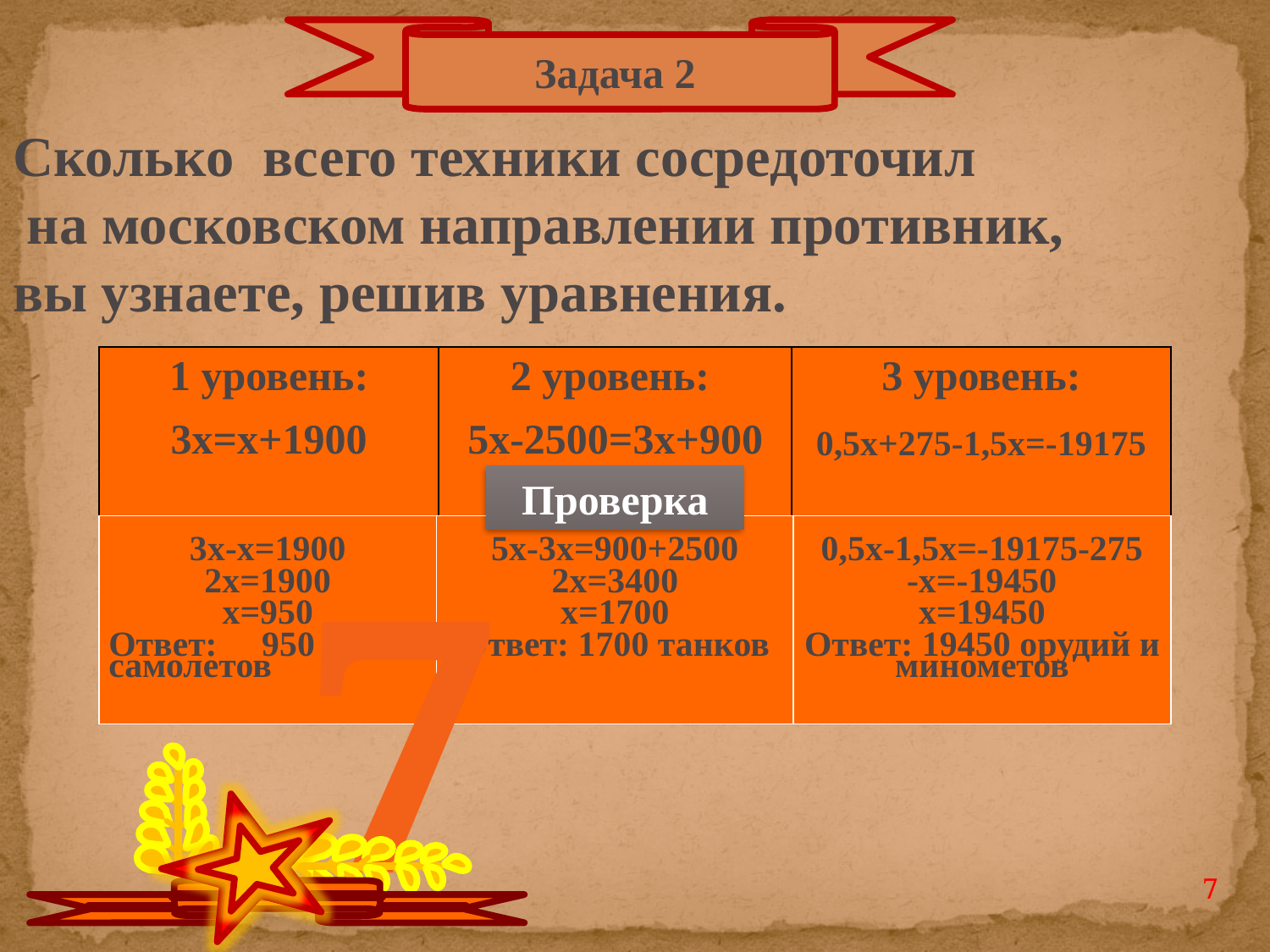

Задача 2
Сколько  всего техники сосредоточил
 на московском направлении противник,
вы узнаете, решив уравнения.

| 1 уровень: 3х=х+1900 | 2 уровень: 5х-2500=3х+900 | 3 уровень: 0,5х+275-1,5х=-19175 |
| --- | --- | --- |
Проверка
70

| 3х-х=1900 2х=1900 х=950 Ответ: 950 самолетов | 5х-3х=900+2500 2х=3400 х=1700 Ответ: 1700 танков | 0,5х-1,5х=-19175-275 -х=-19450 х=19450 Ответ: 19450 орудий и минометов |
| --- | --- | --- |
7